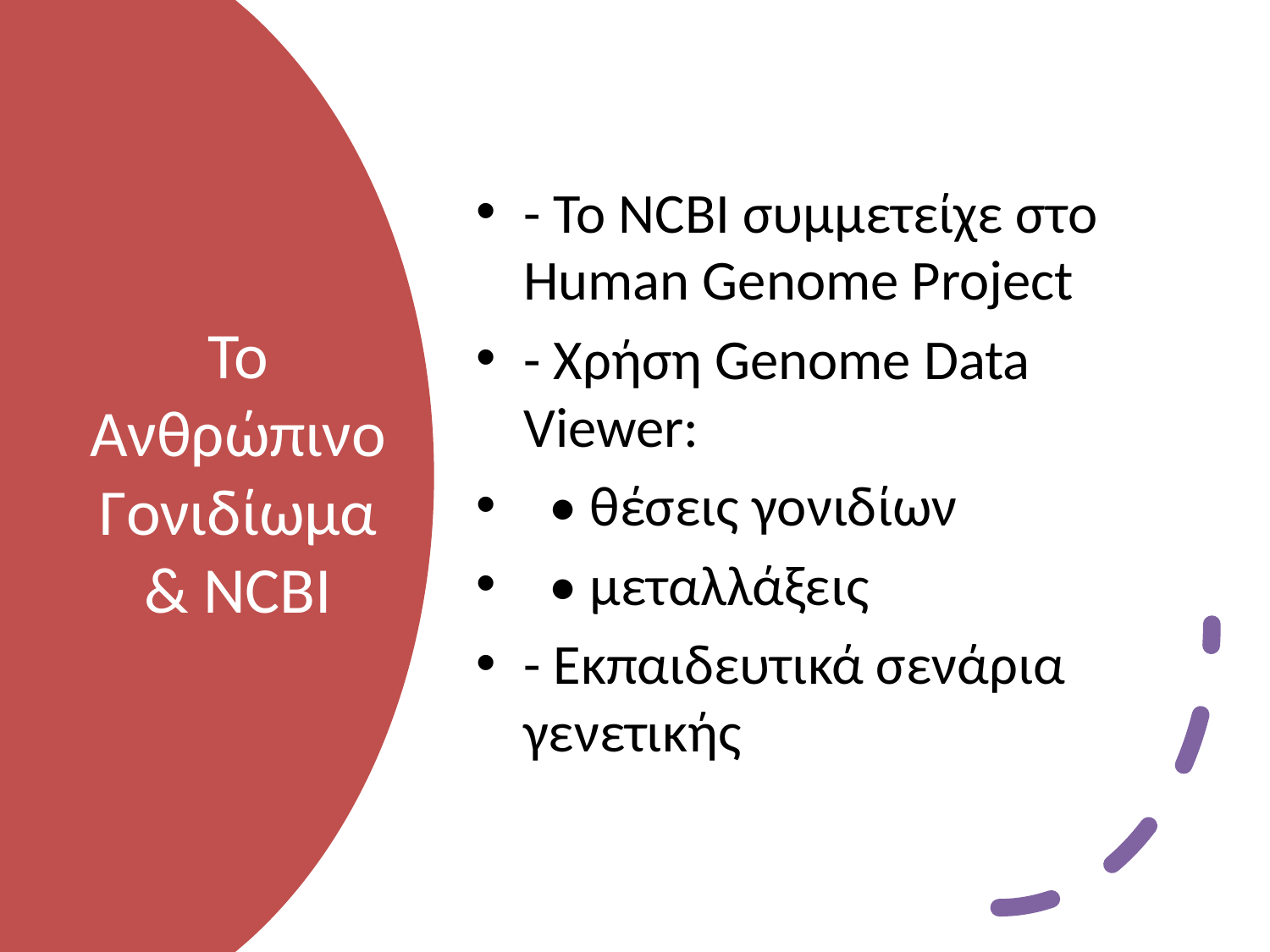

- Το NCBI συμμετείχε στο Human Genome Project
- Χρήση Genome Data Viewer:
  • θέσεις γονιδίων
  • μεταλλάξεις
- Εκπαιδευτικά σενάρια γενετικής
# Το Ανθρώπινο Γονιδίωμα & NCBI